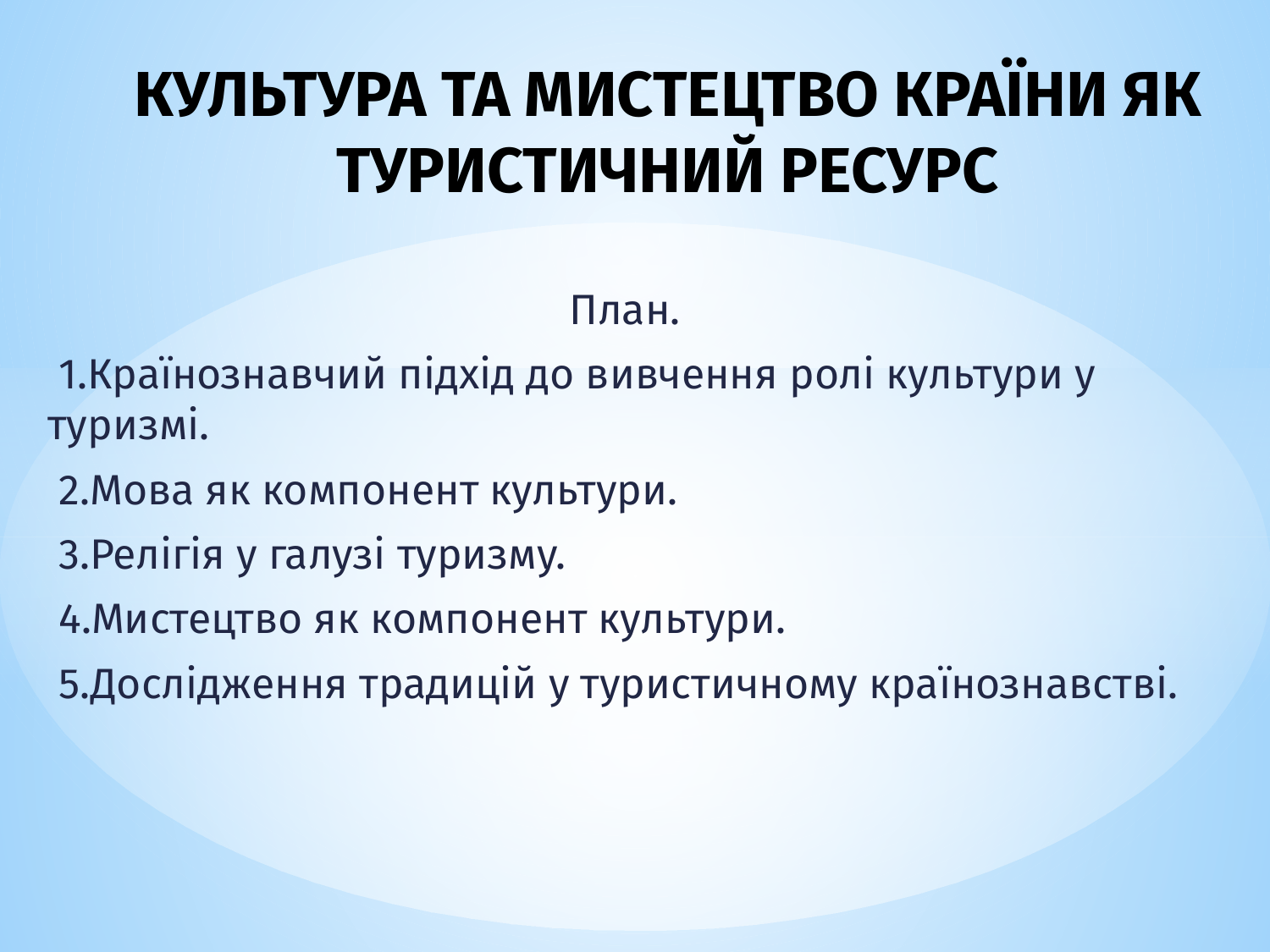

# КУЛЬТУРА ТА МИСТЕЦТВО КРАЇНИ ЯК ТУРИСТИЧНИЙ РЕСУРС
План.
 1.Країнознавчий підхід до вивчення ролі культури у туризмі.
 2.Мова як компонент культури.
 3.Релігія у галузі туризму.
 4.Мистецтво як компонент культури.
 5.Дослідження традицій у туристичному країнознавстві.